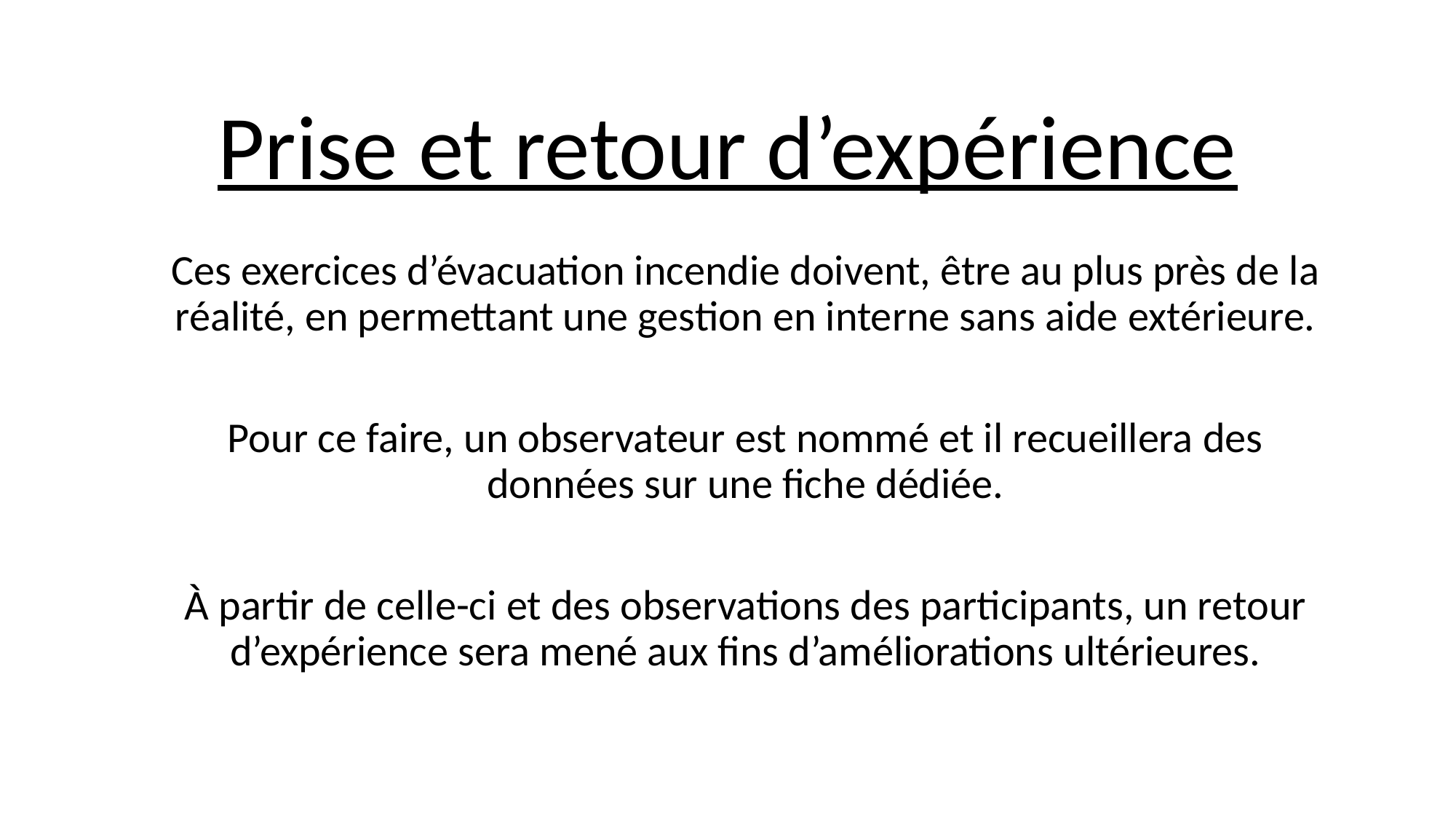

# Prise et retour d’expérience
Ces exercices d’évacuation incendie doivent, être au plus près de la réalité, en permettant une gestion en interne sans aide extérieure.

Pour ce faire, un observateur est nommé et il recueillera des données sur une fiche dédiée.

À partir de celle-ci et des observations des participants, un retour d’expérience sera mené aux fins d’améliorations ultérieures.